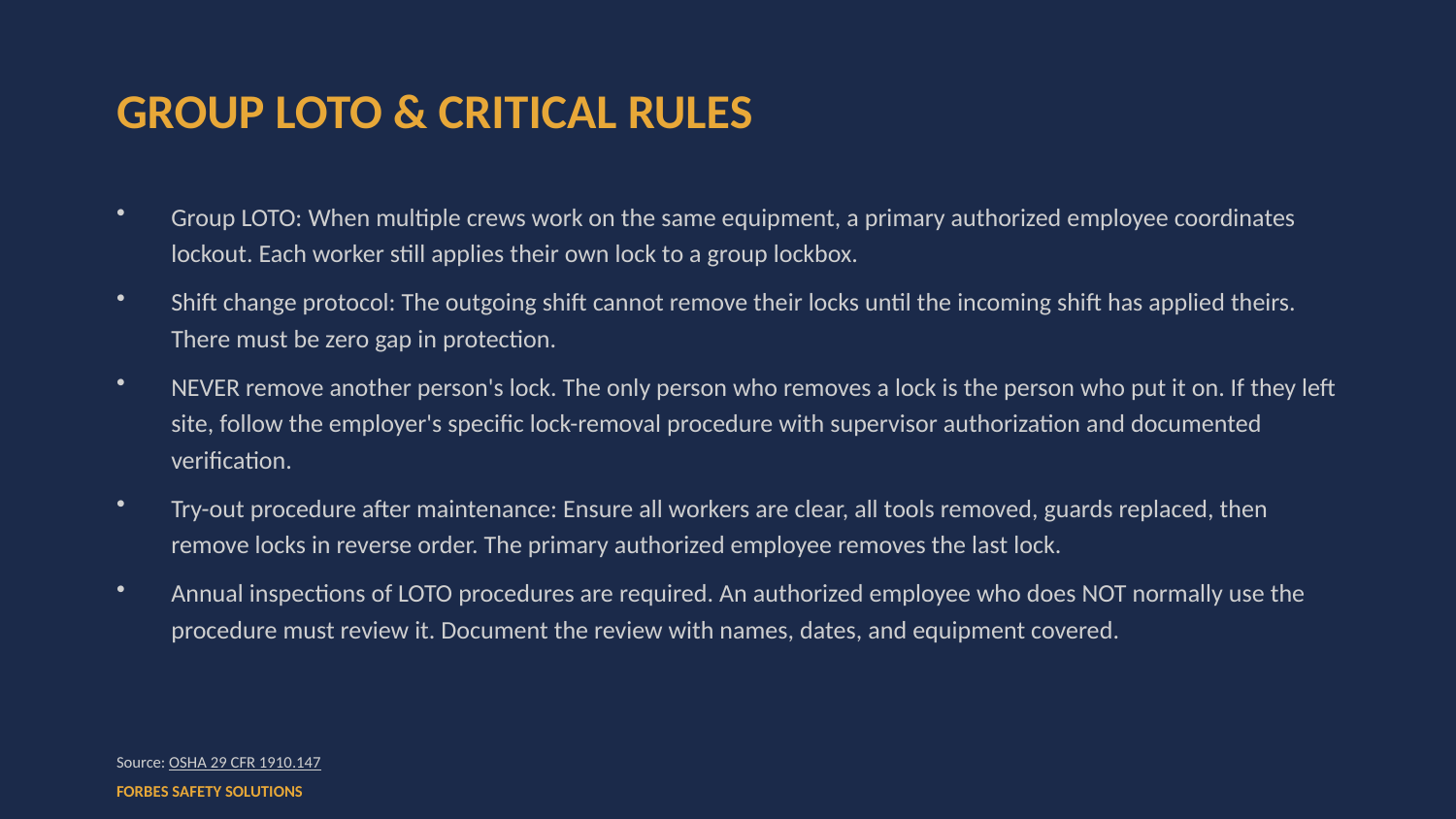

GROUP LOTO & CRITICAL RULES
Group LOTO: When multiple crews work on the same equipment, a primary authorized employee coordinates lockout. Each worker still applies their own lock to a group lockbox.
Shift change protocol: The outgoing shift cannot remove their locks until the incoming shift has applied theirs. There must be zero gap in protection.
NEVER remove another person's lock. The only person who removes a lock is the person who put it on. If they left site, follow the employer's specific lock-removal procedure with supervisor authorization and documented verification.
Try-out procedure after maintenance: Ensure all workers are clear, all tools removed, guards replaced, then remove locks in reverse order. The primary authorized employee removes the last lock.
Annual inspections of LOTO procedures are required. An authorized employee who does NOT normally use the procedure must review it. Document the review with names, dates, and equipment covered.
Source: OSHA 29 CFR 1910.147
FORBES SAFETY SOLUTIONS